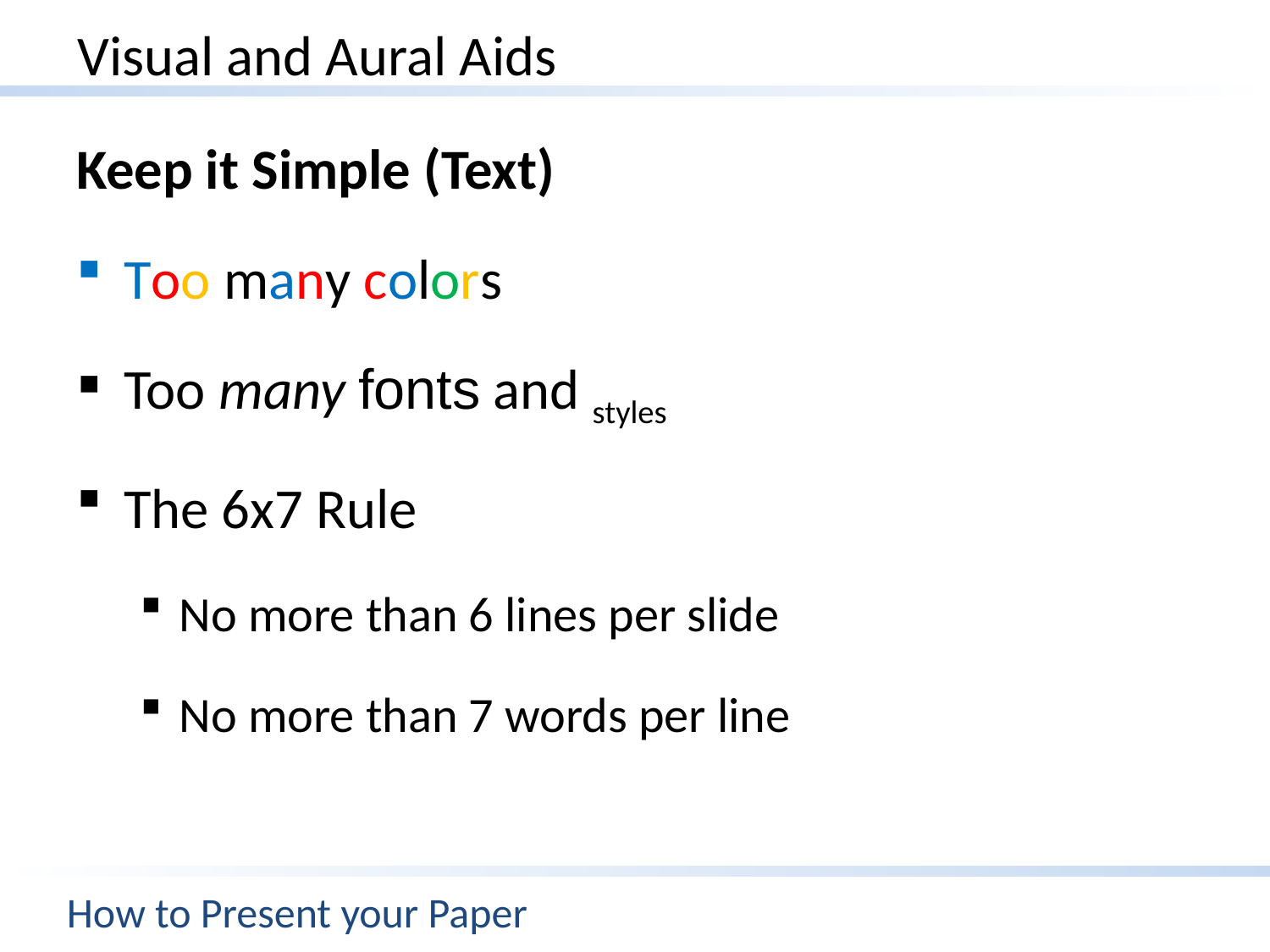

# Visual and Aural Aids

Keep it Simple (Text)
Too many colors
Too many fonts and styles
The 6x7 Rule
No more than 6 lines per slide
No more than 7 words per line

How to Present your Paper